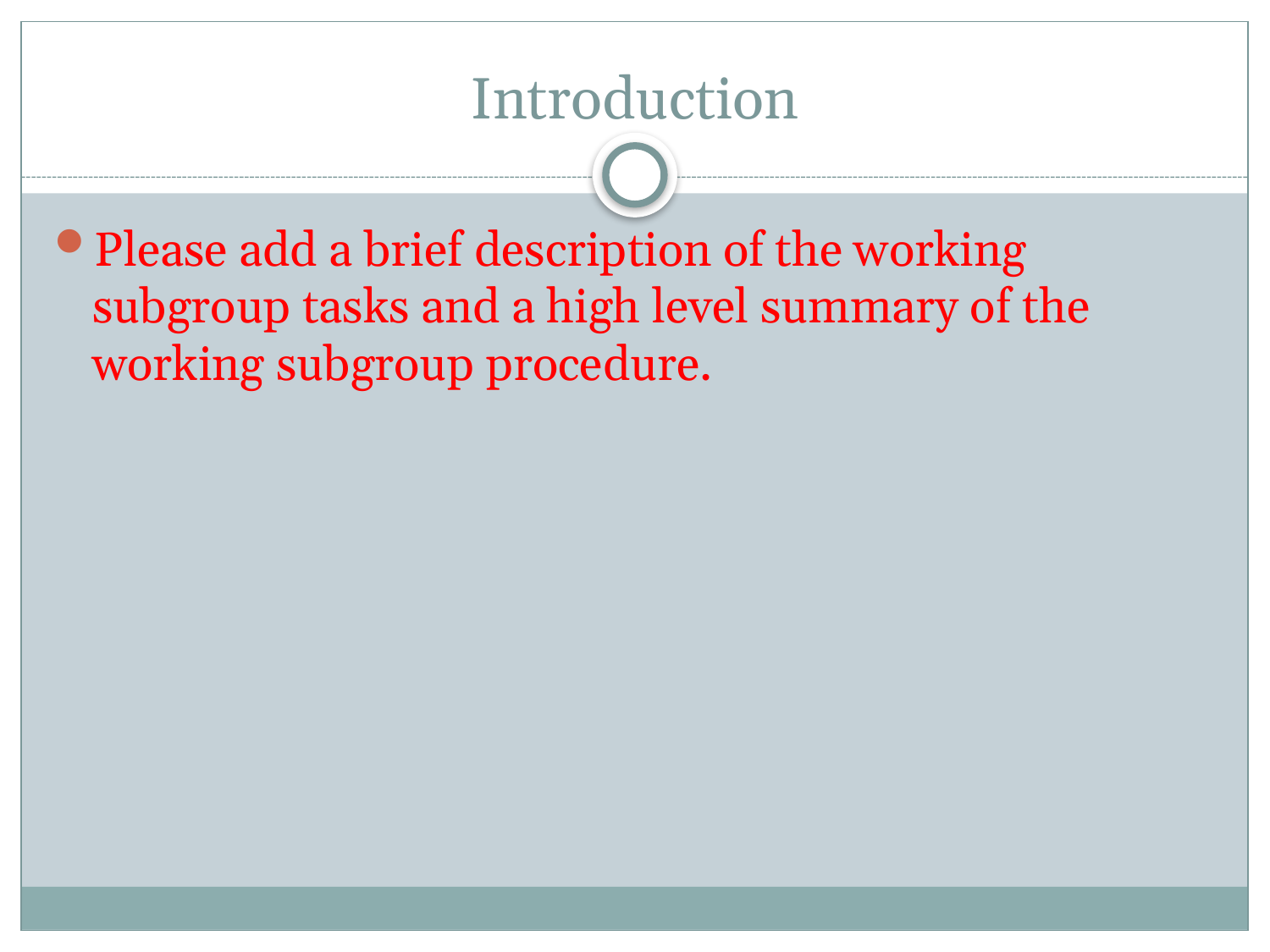

# Introduction
Please add a brief description of the working subgroup tasks and a high level summary of the working subgroup procedure.